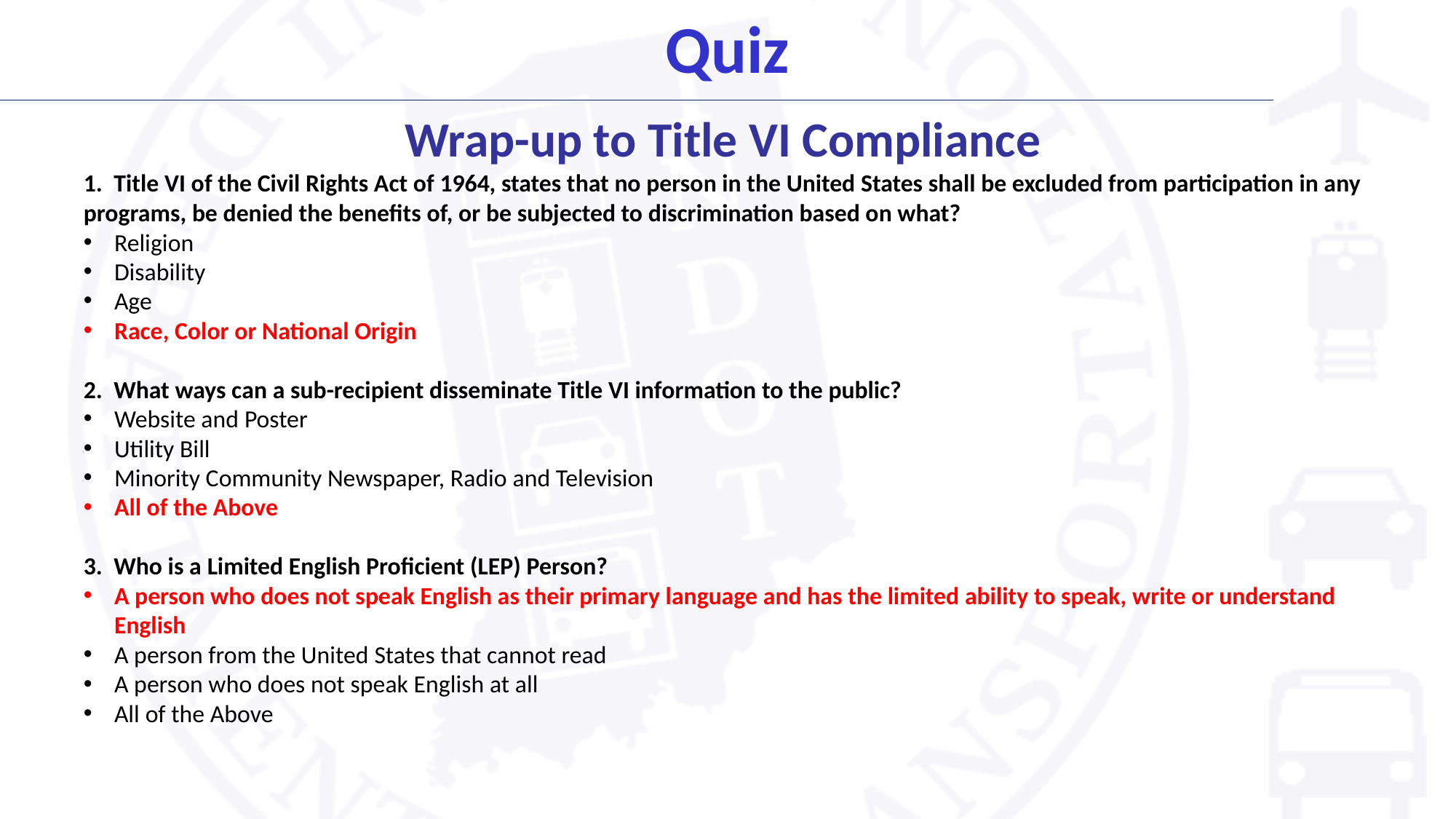

# Quiz
Wrap-up to Title VI Compliance
1.  Title VI of the Civil Rights Act of 1964, states that no person in the United States shall be excluded from participation in any programs, be denied the benefits of, or be subjected to discrimination based on what?
Religion
Disability
Age
Race, Color or National Origin

2.  What ways can a sub-recipient disseminate Title VI information to the public?
Website and Poster
Utility Bill
Minority Community Newspaper, Radio and Television
All of the Above

3.  Who is a Limited English Proficient (LEP) Person?
A person who does not speak English as their primary language and has the limited ability to speak, write or understand English
A person from the United States that cannot read
A person who does not speak English at all
All of the Above